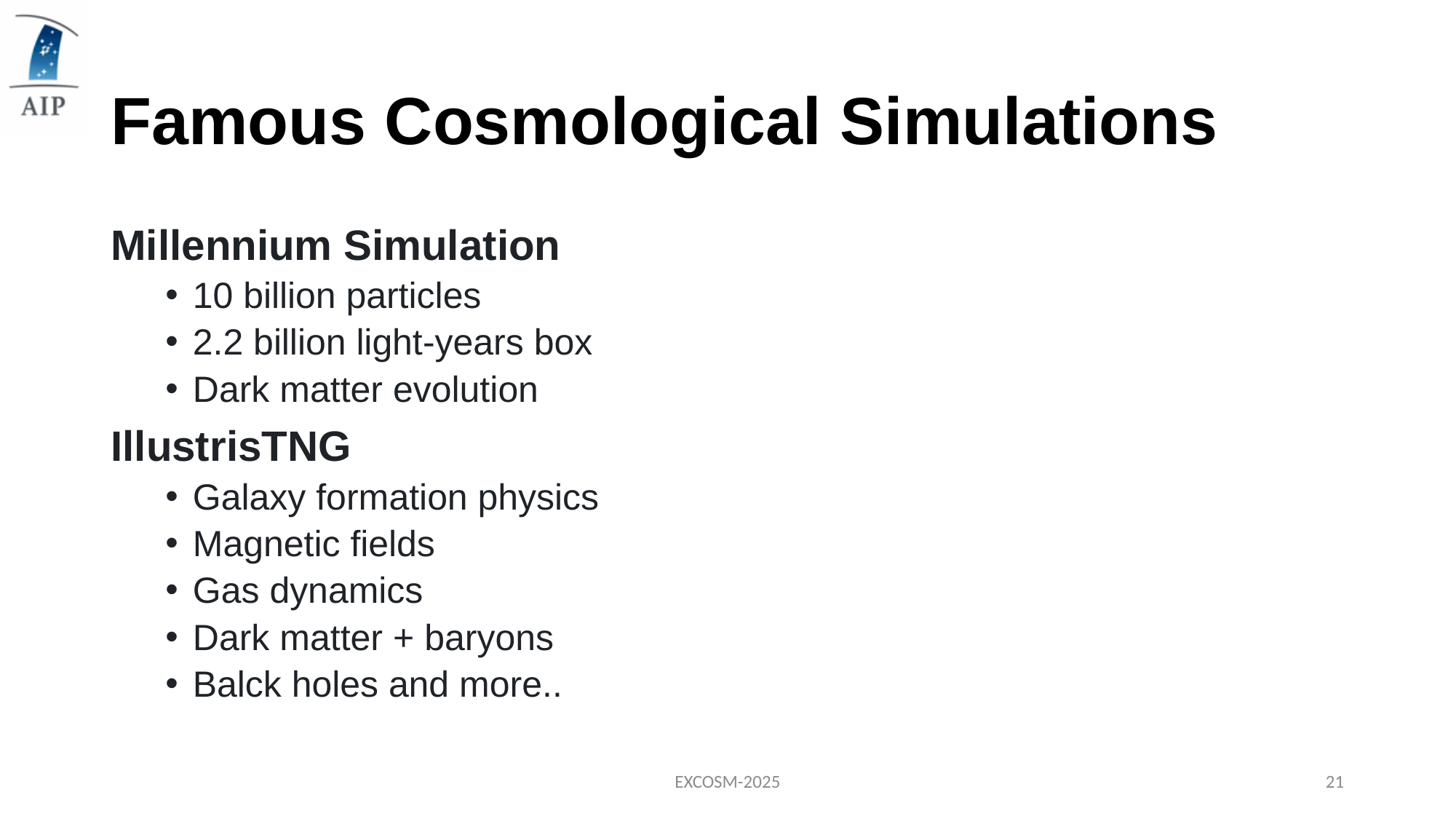

# Famous Cosmological Simulations
Millennium Simulation
10 billion particles
2.2 billion light-years box
Dark matter evolution
IllustrisTNG
Galaxy formation physics
Magnetic fields
Gas dynamics
Dark matter + baryons
Balck holes and more..

EXCOSM-2025
21